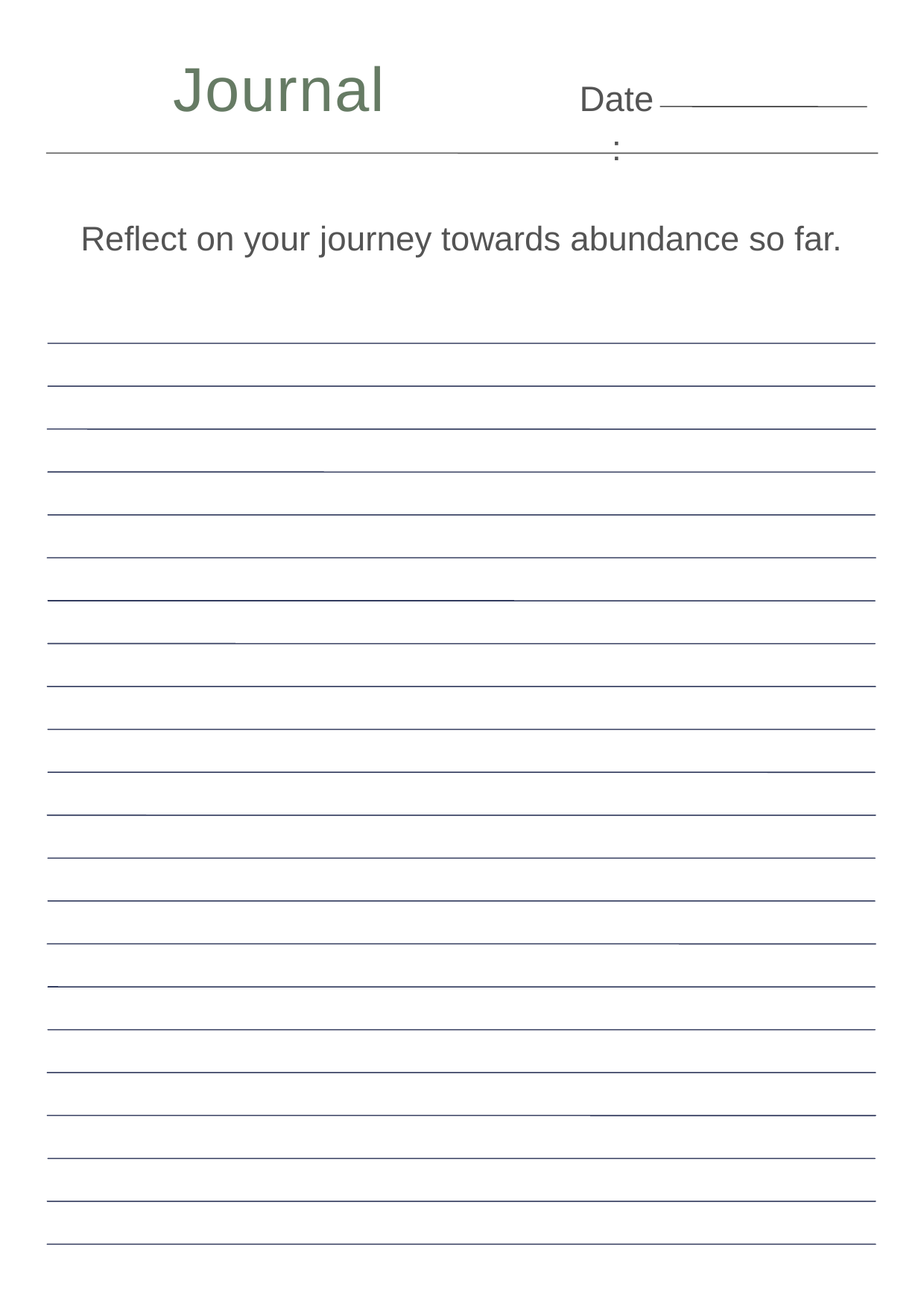

Journal
Date:

Reflect on your journey towards abundance so far.